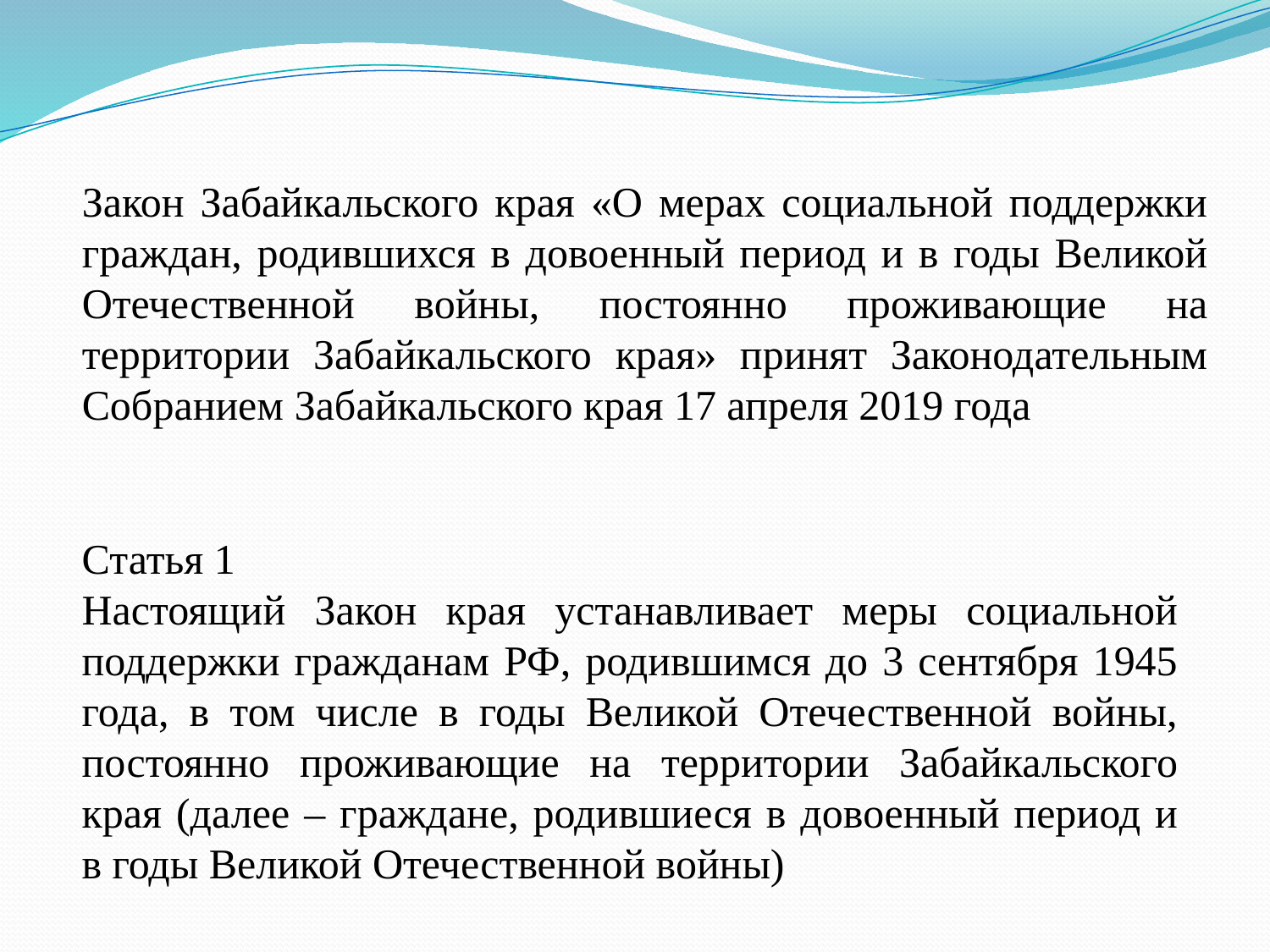

Закон Забайкальского края «О мерах социальной поддержки граждан, родившихся в довоенный период и в годы Великой Отечественной войны, постоянно проживающие на территории Забайкальского края» принят Законодательным Собранием Забайкальского края 17 апреля 2019 года
Статья 1
Настоящий Закон края устанавливает меры социальной поддержки гражданам РФ, родившимся до 3 сентября 1945 года, в том числе в годы Великой Отечественной войны, постоянно проживающие на территории Забайкальского края (далее – граждане, родившиеся в довоенный период и в годы Великой Отечественной войны)